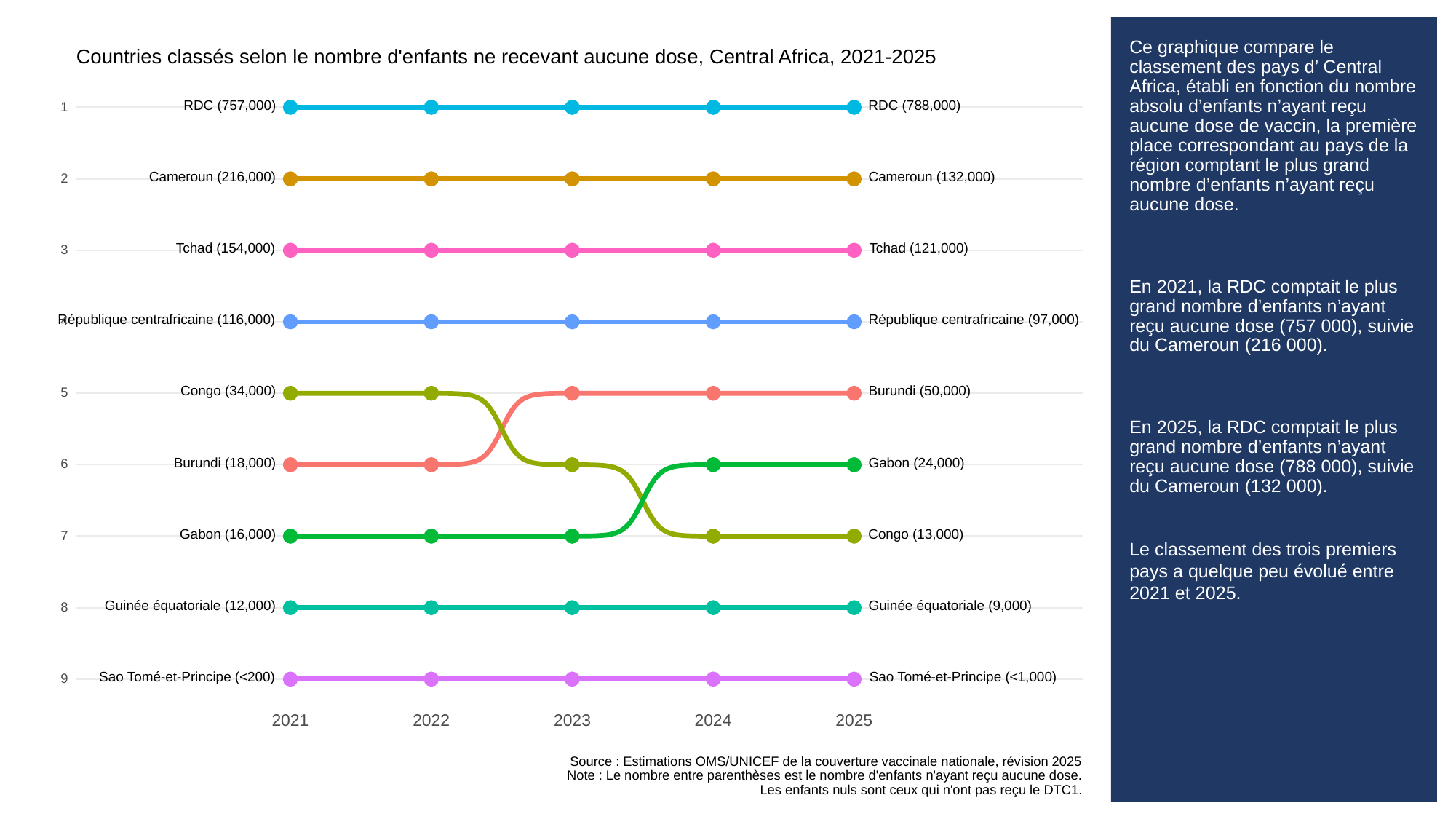

# Ce graphique compare le classement des pays d’ Central Africa, établi en fonction du nombre absolu d’enfants n’ayant reçu aucune dose de vaccin, la première place correspondant au pays de la région comptant le plus grand nombre d’enfants n’ayant reçu aucune dose.

En 2021, la RDC comptait le plus grand nombre d’enfants n’ayant reçu aucune dose (757 000), suivie du Cameroun (216 000).

En 2025, la RDC comptait le plus grand nombre d’enfants n’ayant reçu aucune dose (788 000), suivie du Cameroun (132 000).

Le classement des trois premiers pays a quelque peu évolué entre 2021 et 2025.

Countries classés selon le nombre d'enfants ne recevant aucune dose, Central Africa, 2021-2025
RDC (757,000)
RDC (788,000)

1
1
1
1
1
1

Cameroun (216,000)
Cameroun (132,000)

2
2
2
2
2
2

Tchad (154,000)
Tchad (121,000)

3
3
3
3
3
3

République centrafricaine (116,000)
République centrafricaine (97,000)

4
4
4
4
4
4

Congo (34,000)
Burundi (50,000)

5
5
5
5
5
5

Burundi (18,000)
Gabon (24,000)

6
6
6
6
6
6

Gabon (16,000)
Congo (13,000)

7
7
7
7
7
7

Guinée équatoriale (12,000)
Guinée équatoriale (9,000)

8
8
8
8
8
8

Sao Tomé-et-Principe (<200)
Sao Tomé-et-Principe (<1,000)

9
9
9
9
9
9

2023
2021
2022
2024
2025
Source : Estimations OMS/UNICEF de la couverture vaccinale nationale, révision 2025
Note : Le nombre entre parenthèses est le nombre d'enfants n'ayant reçu aucune dose.
Les enfants nuls sont ceux qui n'ont pas reçu le DTC1.